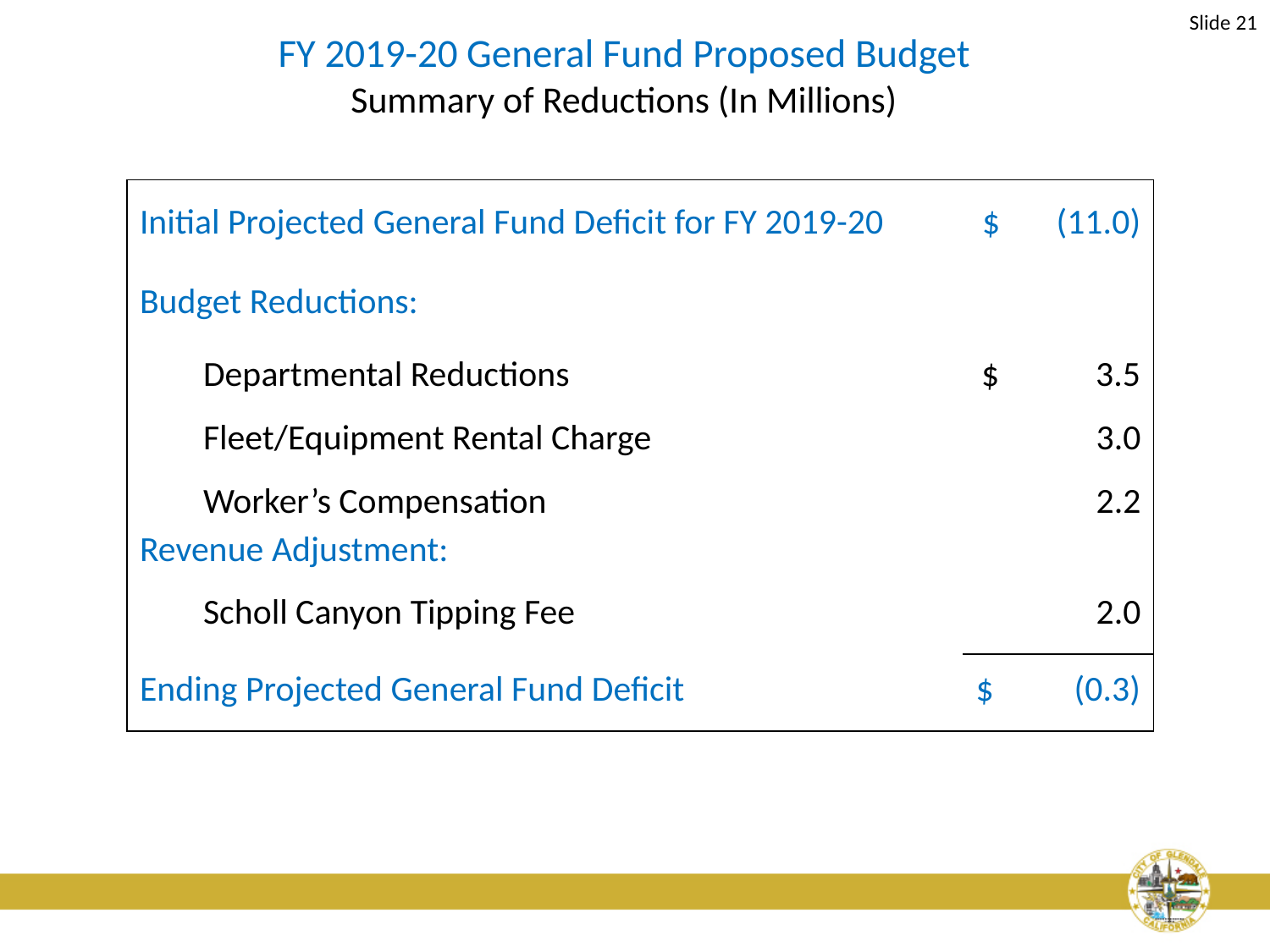

Slide 21
# FY 2019-20 General Fund Proposed Budget Summary of Reductions (In Millions)
| Initial Projected General Fund Deficit for FY 2019-20 | $ (11.0) |
| --- | --- |
| Budget Reductions: |  |
| Departmental Reductions | $ 3.5 |
| Fleet/Equipment Rental Charge | 3.0 |
| Worker’s Compensation | 2.2 |
| Revenue Adjustment: |  |
| Scholl Canyon Tipping Fee | 2.0 |
| Ending Projected General Fund Deficit | $ (0.3) |